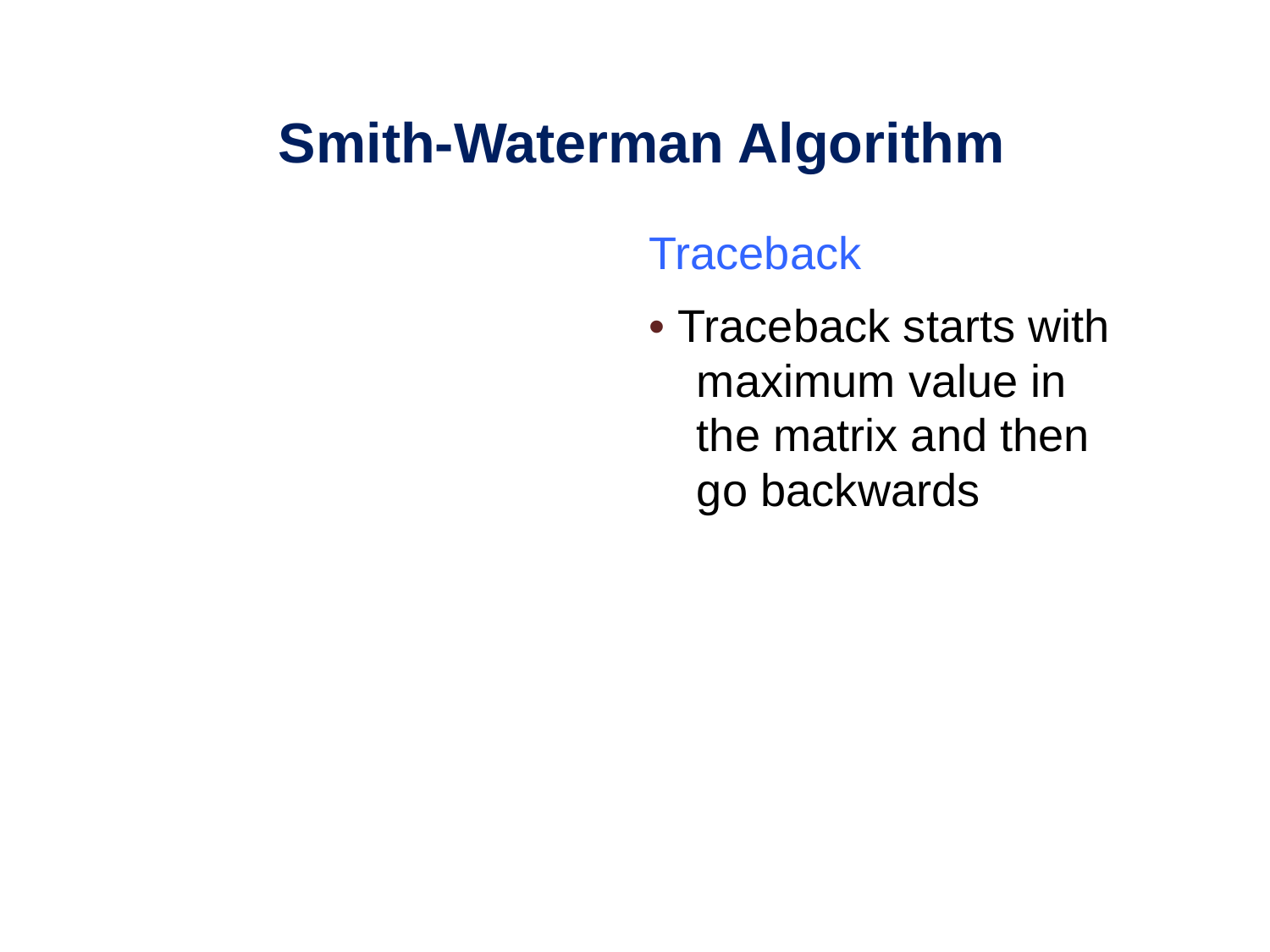

Smith-Waterman Algorithm
Traceback
• Traceback starts with maximum value in the matrix and then go backwards